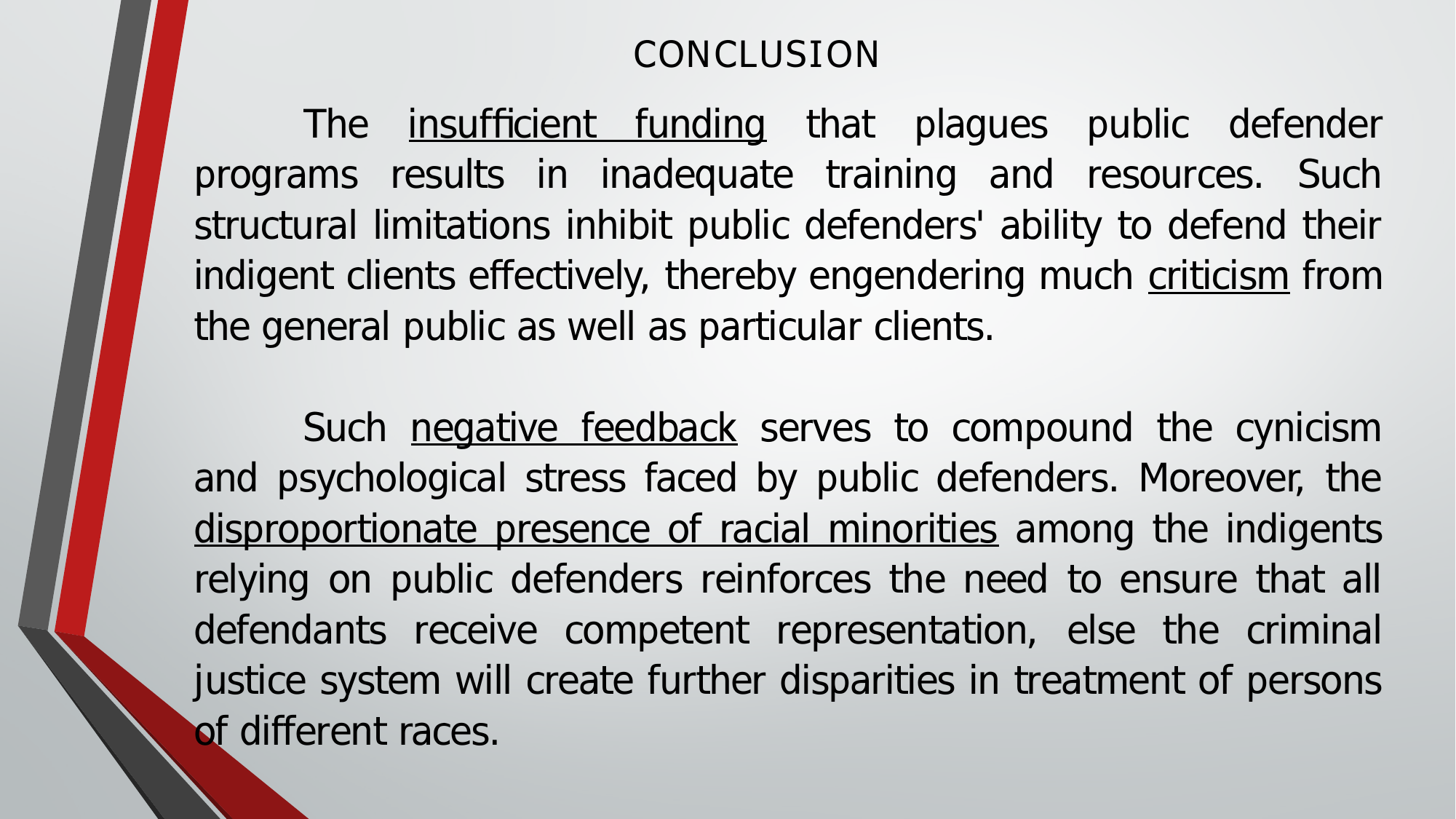

CONCLUSION

	The insufficient funding that plagues public defender programs results in inadequate training and resources. Such structural limitations inhibit public defenders' ability to defend their indigent clients effectively, thereby engendering much criticism from the general public as well as particular clients.

	Such negative feedback serves to compound the cynicism and psychological stress faced by public defenders. Moreover, the disproportionate presence of racial minorities among the indigents relying on public defenders reinforces the need to ensure that all defendants receive competent representation, else the criminal justice system will create further disparities in treatment of persons of different races.